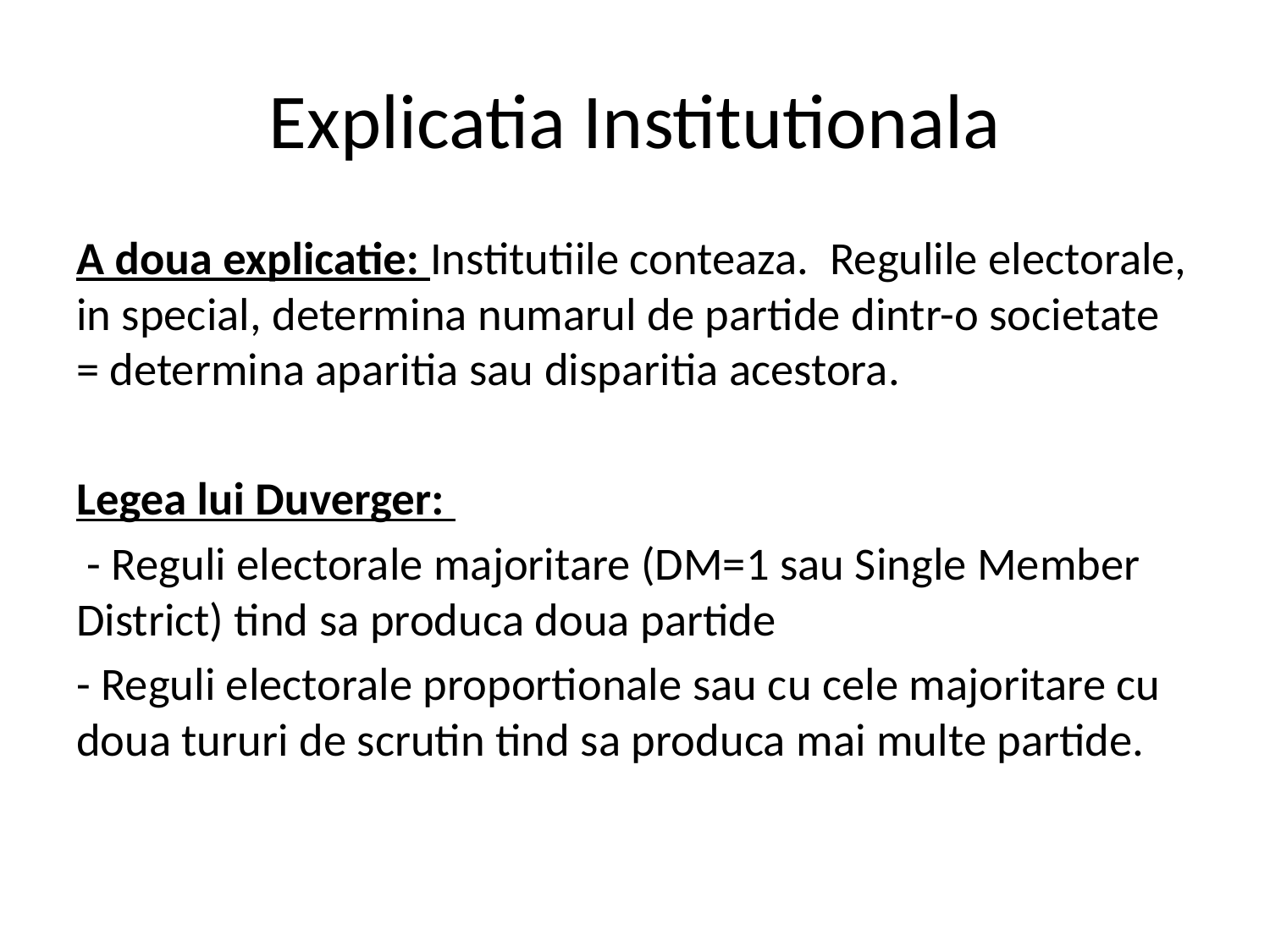

# Explicatia Institutionala
A doua explicatie: Institutiile conteaza.  Regulile electorale, in special, determina numarul de partide dintr-o societate = determina aparitia sau disparitia acestora.

Legea lui Duverger:
 - Reguli electorale majoritare (DM=1 sau Single Member District) tind sa produca doua partide
- Reguli electorale proportionale sau cu cele majoritare cu doua tururi de scrutin tind sa produca mai multe partide.